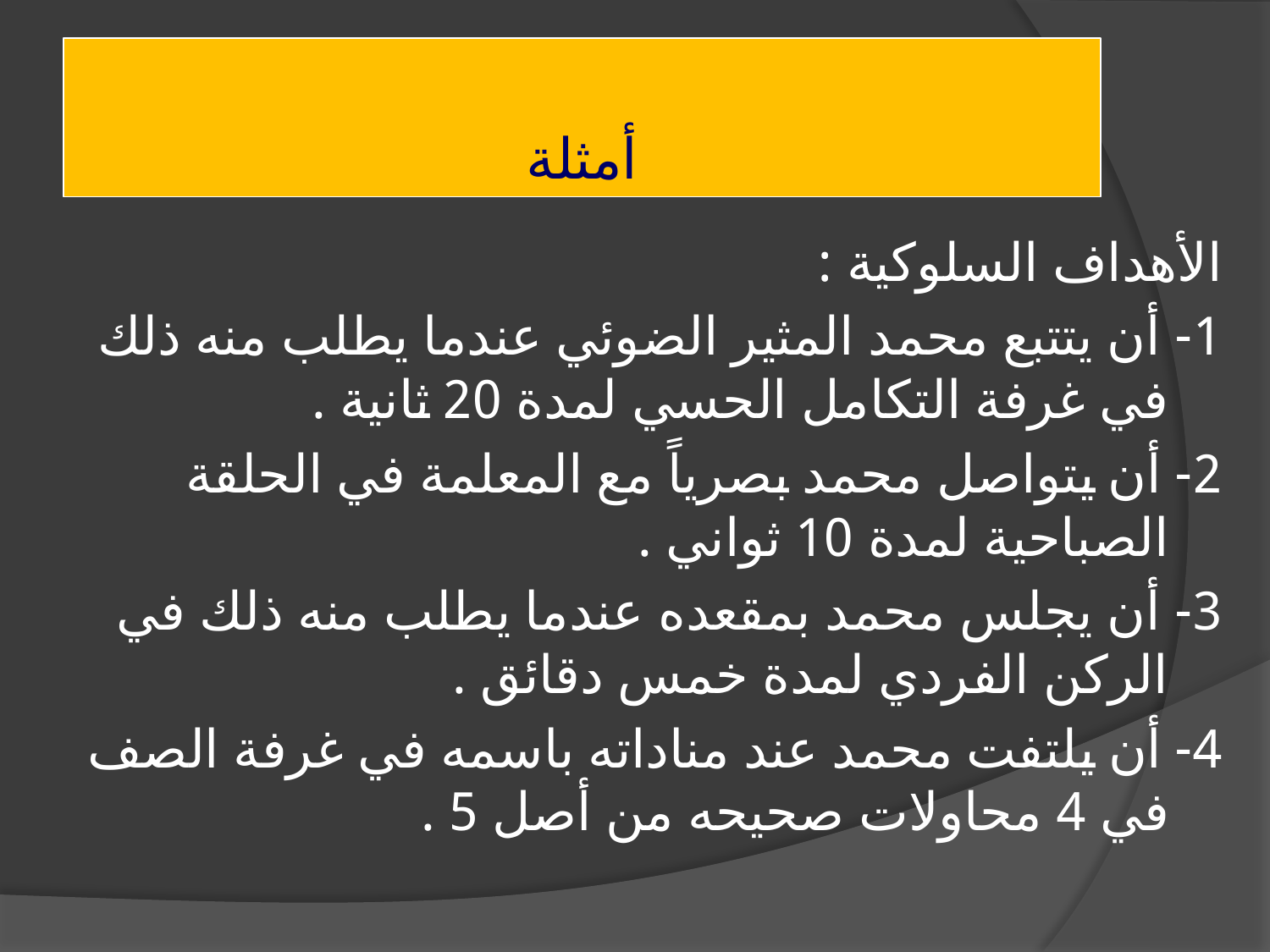

# أمثلة
الأهداف السلوكية :
1- أن يتتبع محمد المثير الضوئي عندما يطلب منه ذلك في غرفة التكامل الحسي لمدة 20 ثانية .
2- أن يتواصل محمد بصرياً مع المعلمة في الحلقة الصباحية لمدة 10 ثواني .
3- أن يجلس محمد بمقعده عندما يطلب منه ذلك في الركن الفردي لمدة خمس دقائق .
4- أن يلتفت محمد عند مناداته باسمه في غرفة الصف في 4 محاولات صحيحه من أصل 5 .